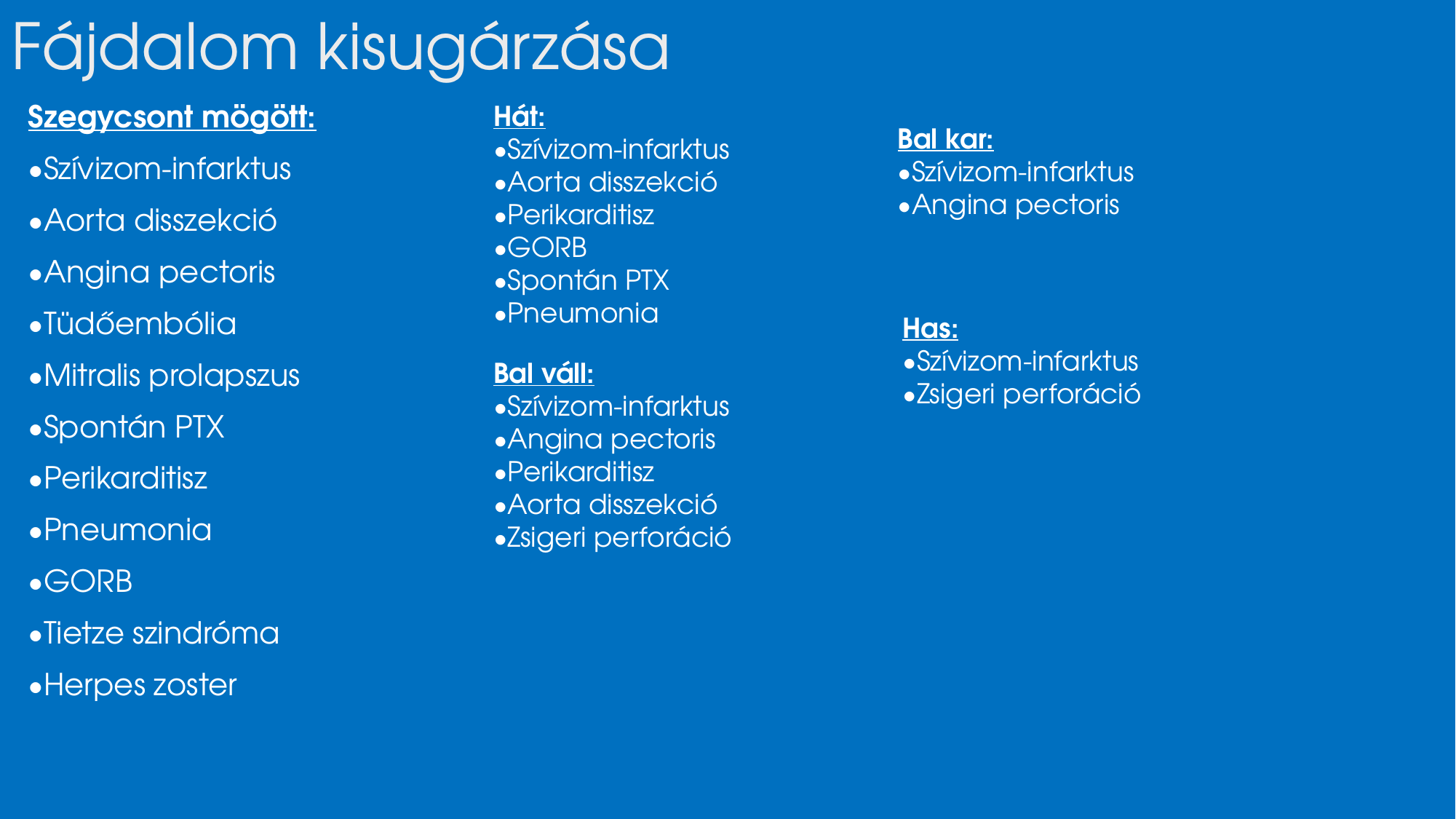

# Fájdalom kisugárzása
Szegycsont mögött:
•Szívizom-infarktus
•Aorta disszekció
•Angina pectoris
•Tüdőembólia
•Mitralis prolapszus
•Spontán PTX
•Perikarditisz
•Pneumonia
•GORB
•Tietze szindróma
•Herpes zoster
Hát:
•Szívizom-infarktus
•Aorta disszekció
•Perikarditisz
•GORB
•Spontán PTX
•Pneumonia
Bal kar:
•Szívizom-infarktus
•Angina pectoris
Has:
•Szívizom-infarktus
•Zsigeri perforáció
Bal váll:
•Szívizom-infarktus
•Angina pectoris
•Perikarditisz
•Aorta disszekció
•Zsigeri perforáció